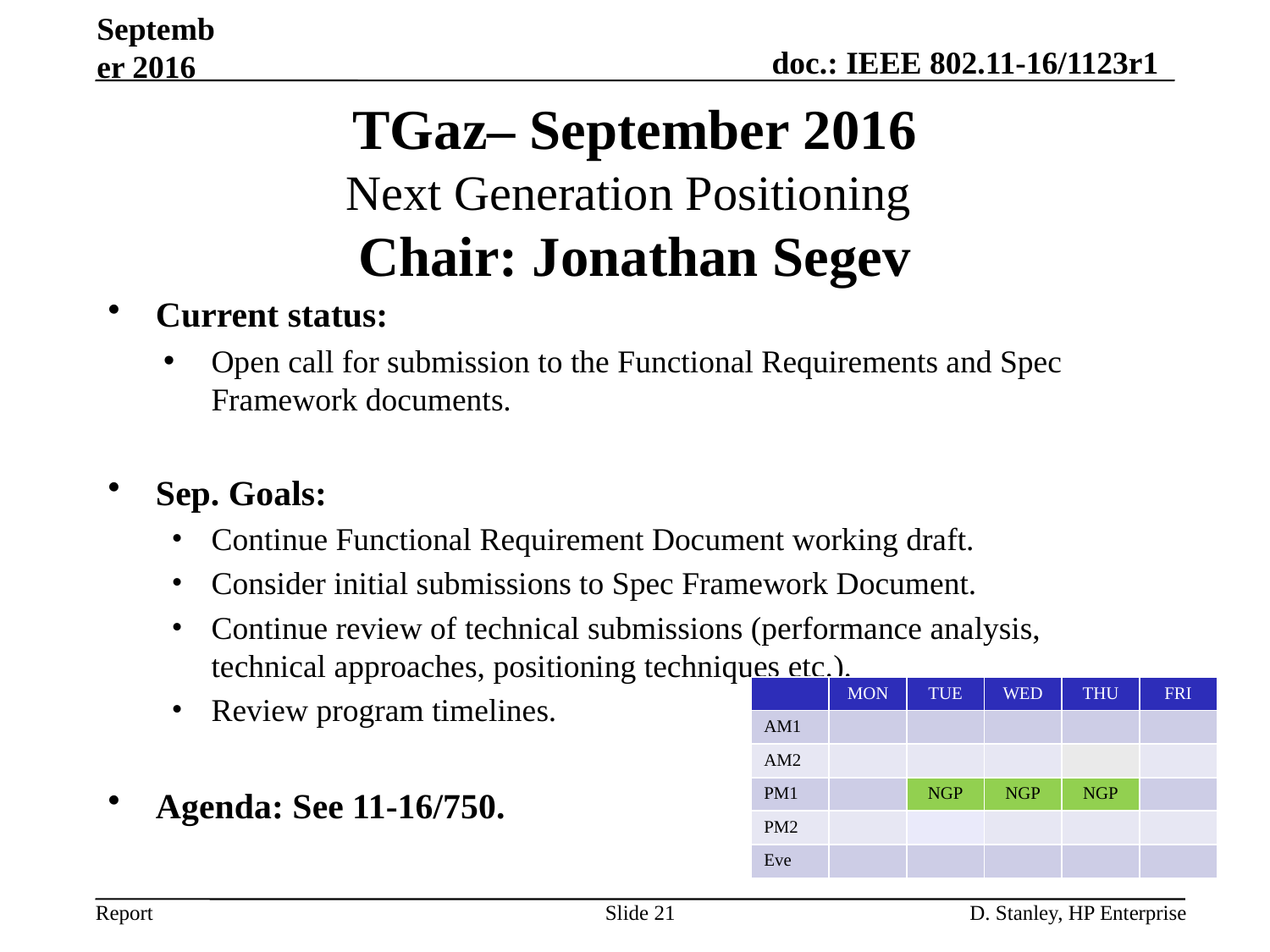

September 2016
# TGaz– September 2016 Next Generation Positioning Chair: Jonathan Segev
Current status:
Open call for submission to the Functional Requirements and Spec Framework documents.

Sep. Goals:
Continue Functional Requirement Document working draft.
Consider initial submissions to Spec Framework Document.
Continue review of technical submissions (performance analysis, technical approaches, positioning techniques etc.).
Review program timelines.

Agenda: See 11-16/750.

|  | MON | TUE | WED | THU | FRI |
| --- | --- | --- | --- | --- | --- |
| AM1 |  |  |  |  |  |
| AM2 |  |  |  |  |  |
| PM1 |  | NGP | NGP | NGP |  |
| PM2 |  |  |  |  |  |
| Eve |  |  |  |  |  |
Slide 21
D. Stanley, HP Enterprise